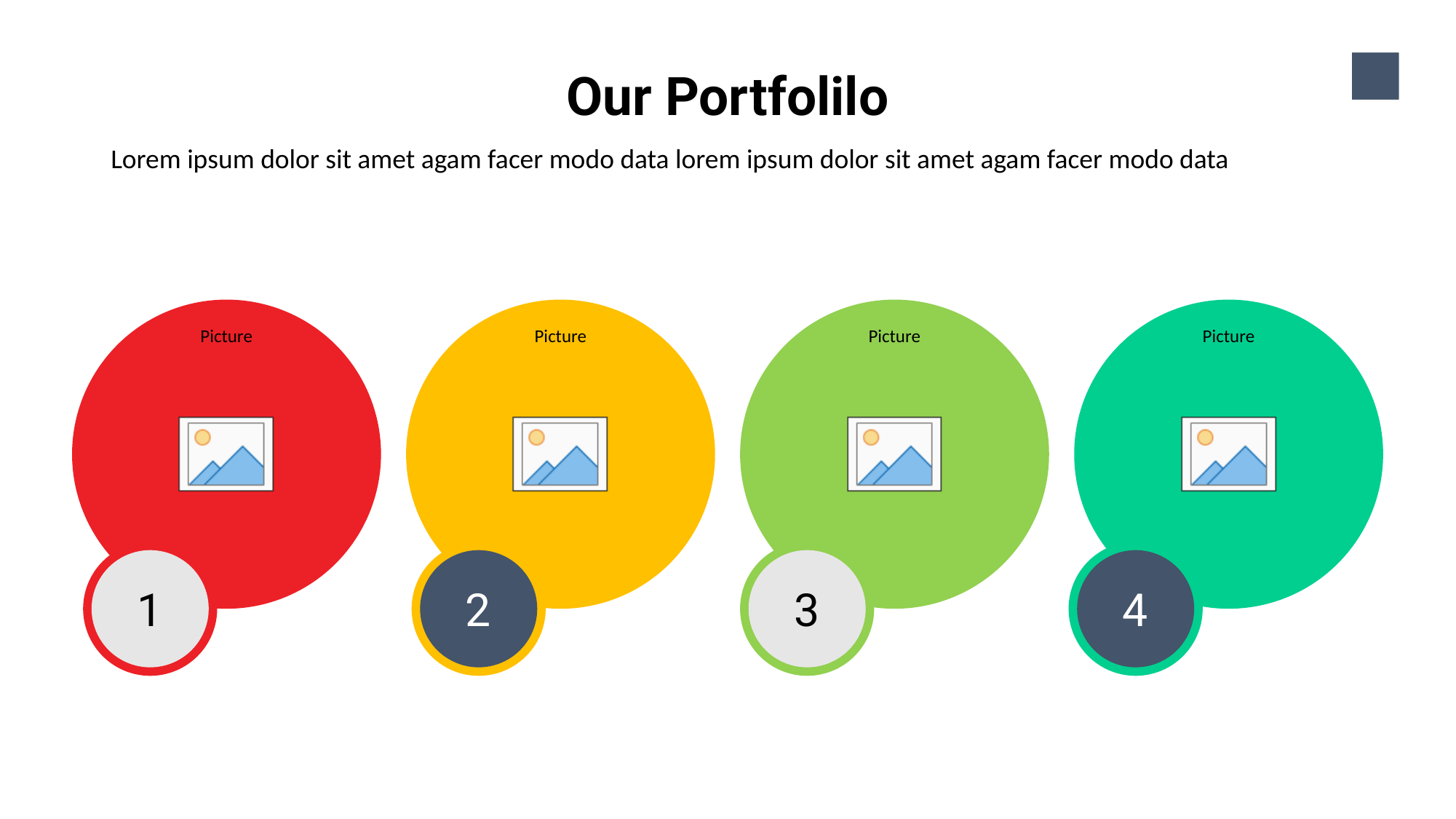

Our Portfolilo
6
Lorem ipsum dolor sit amet agam facer modo data lorem ipsum dolor sit amet agam facer modo data

1
2
3
4